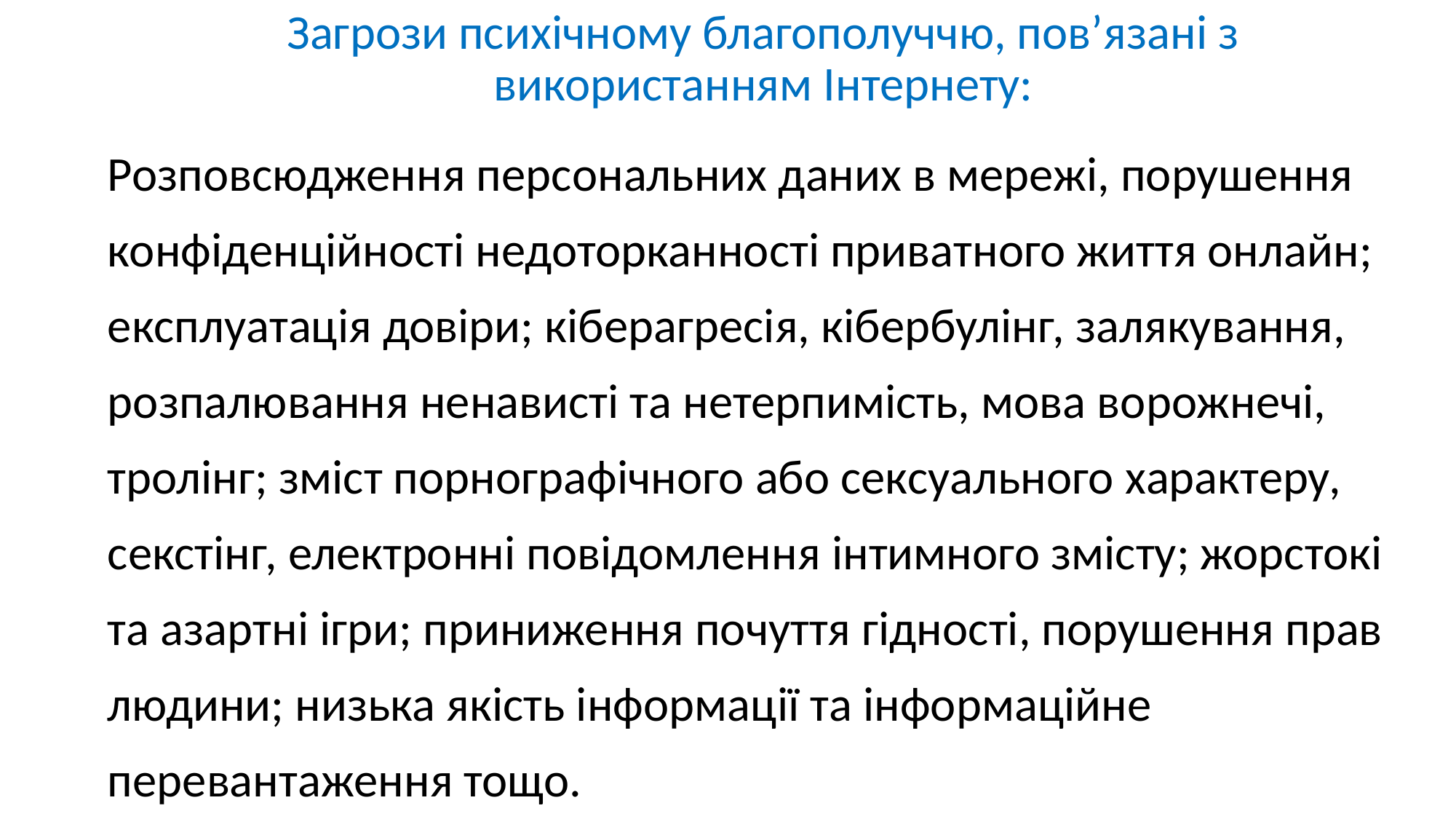

# Загрози психічному благополуччю, пов’язані з використанням Інтернету:
Розповсюдження персональних даних в мережі, порушення конфіденційності недоторканності приватного життя онлайн; експлуатація довіри; кіберагресія, кібербулінг, залякування, розпалювання ненависті та нетерпимість, мова ворожнечі, тролінг; зміст порнографічного або сексуального характеру, секстінг, електронні повідомлення інтимного змісту; жорстокі та азартні ігри; приниження почуття гідності, порушення прав
людини; низька якість інформації та інформаційне перевантаження тощо.